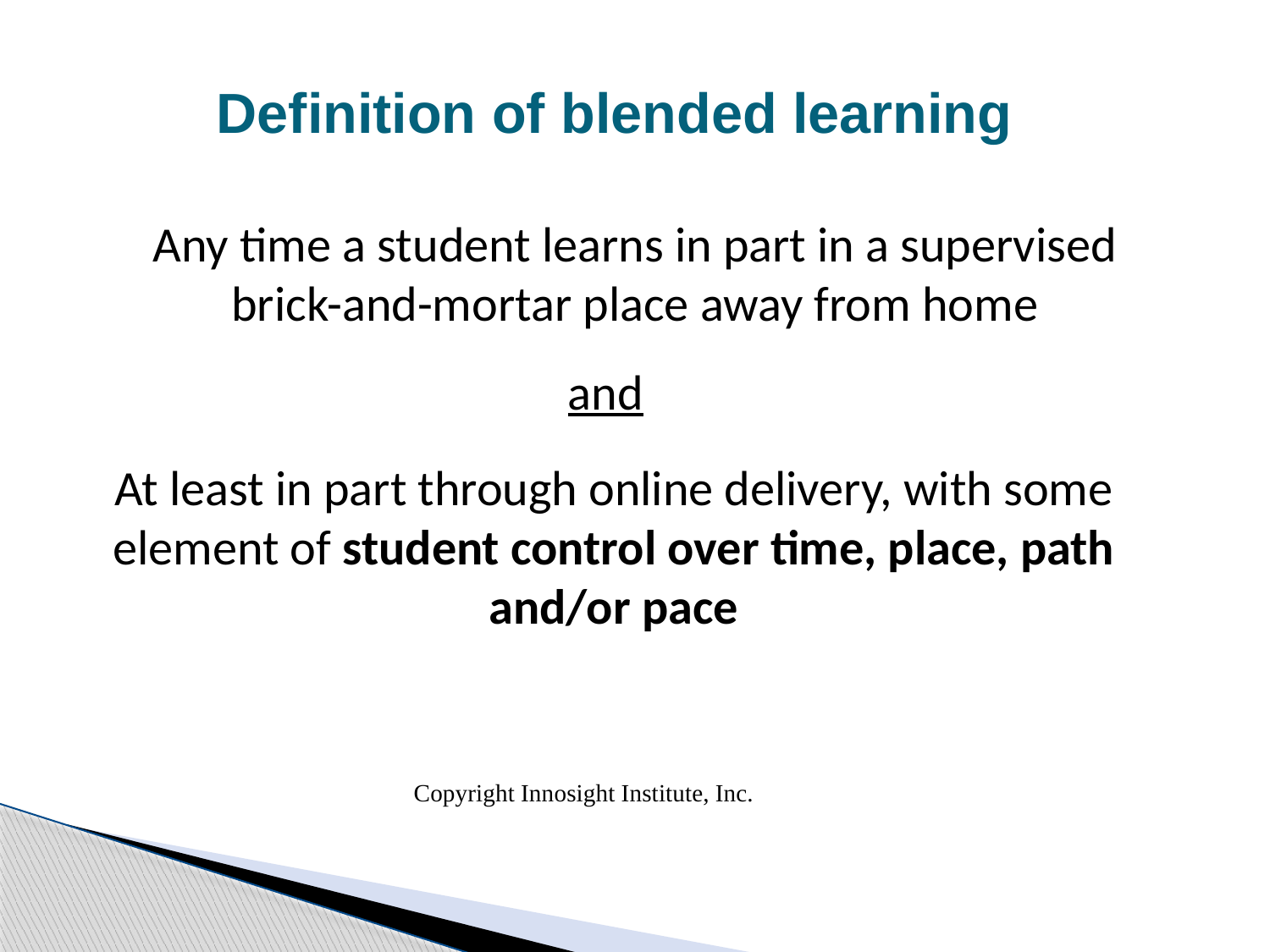

Definition of blended learning
Any time a student learns in part in a supervised brick-and-mortar place away from home
and
At least in part through online delivery, with some element of student control over time, place, path and/or pace
Copyright Innosight Institute, Inc.